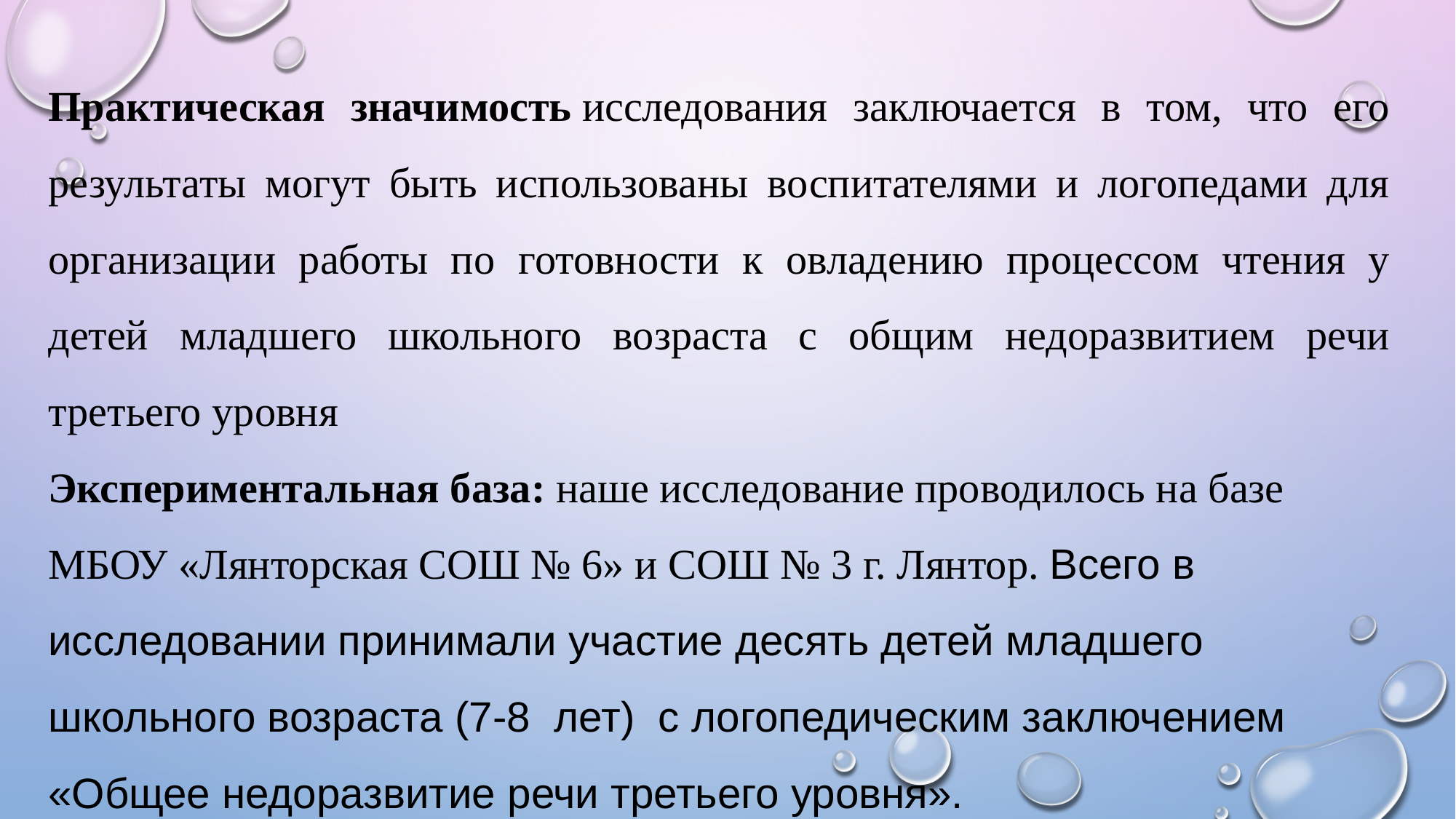

Практическая значимость исследования заключается в том, что его результаты могут быть использованы воспитателями и логопедами для организации работы по готовности к овладению процессом чтения у детей младшего школьного возраста с общим недоразвитием речи третьего уровня
Экспериментальная база: наше исследование проводилось на базе МБОУ «Лянторская СОШ № 6» и СОШ № 3 г. Лянтор. Всего в исследовании принимали участие десять детей младшего школьного возраста (7-8  лет)  с логопедическим заключением «Общее недоразвитие речи третьего уровня».